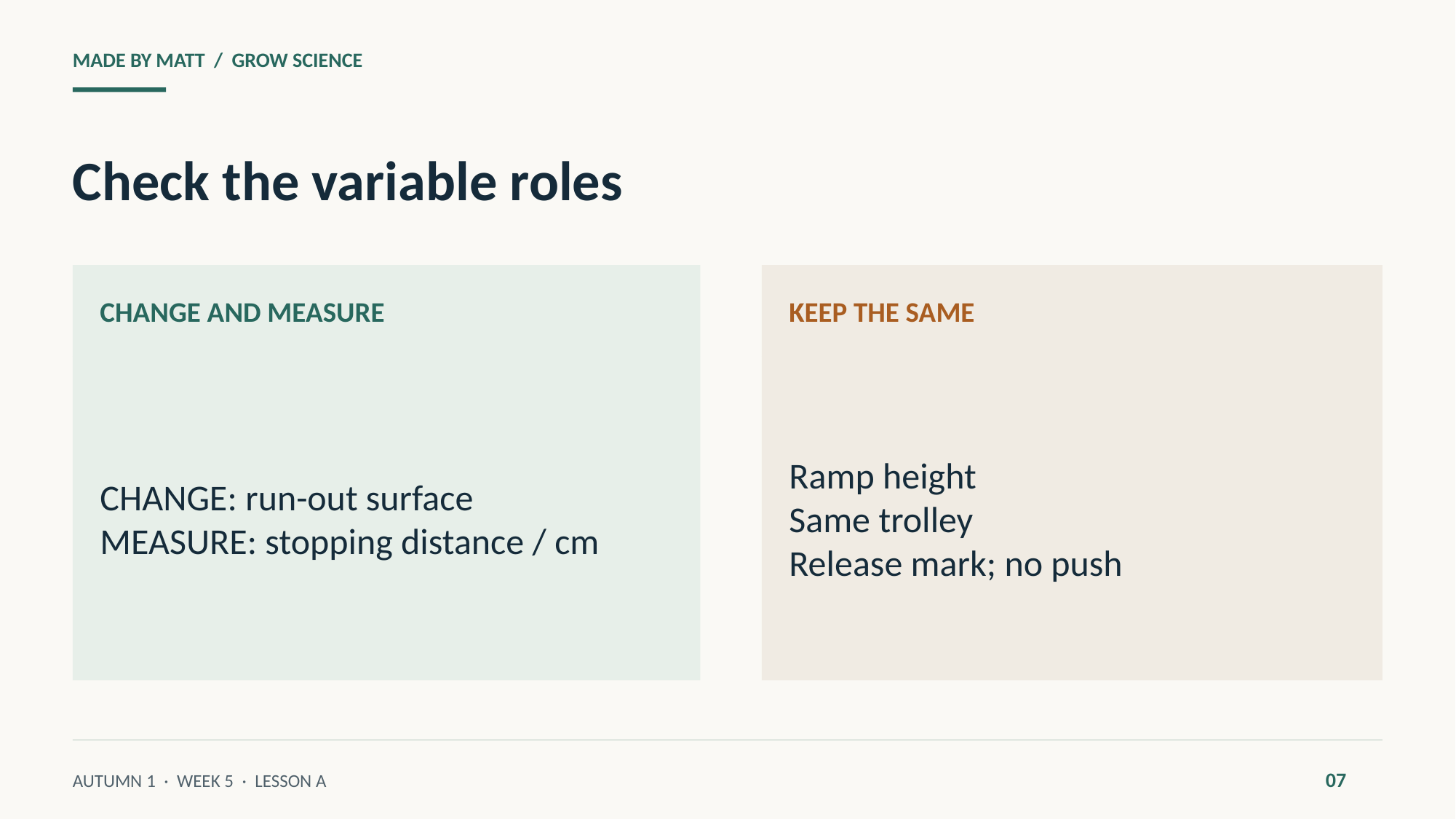

MADE BY MATT  /  GROW SCIENCE

Check the variable roles
CHANGE AND MEASURE
KEEP THE SAME
CHANGE: run-out surface
MEASURE: stopping distance / cm
Ramp height
Same trolley
Release mark; no push

07
AUTUMN 1  ·  WEEK 5  ·  LESSON A